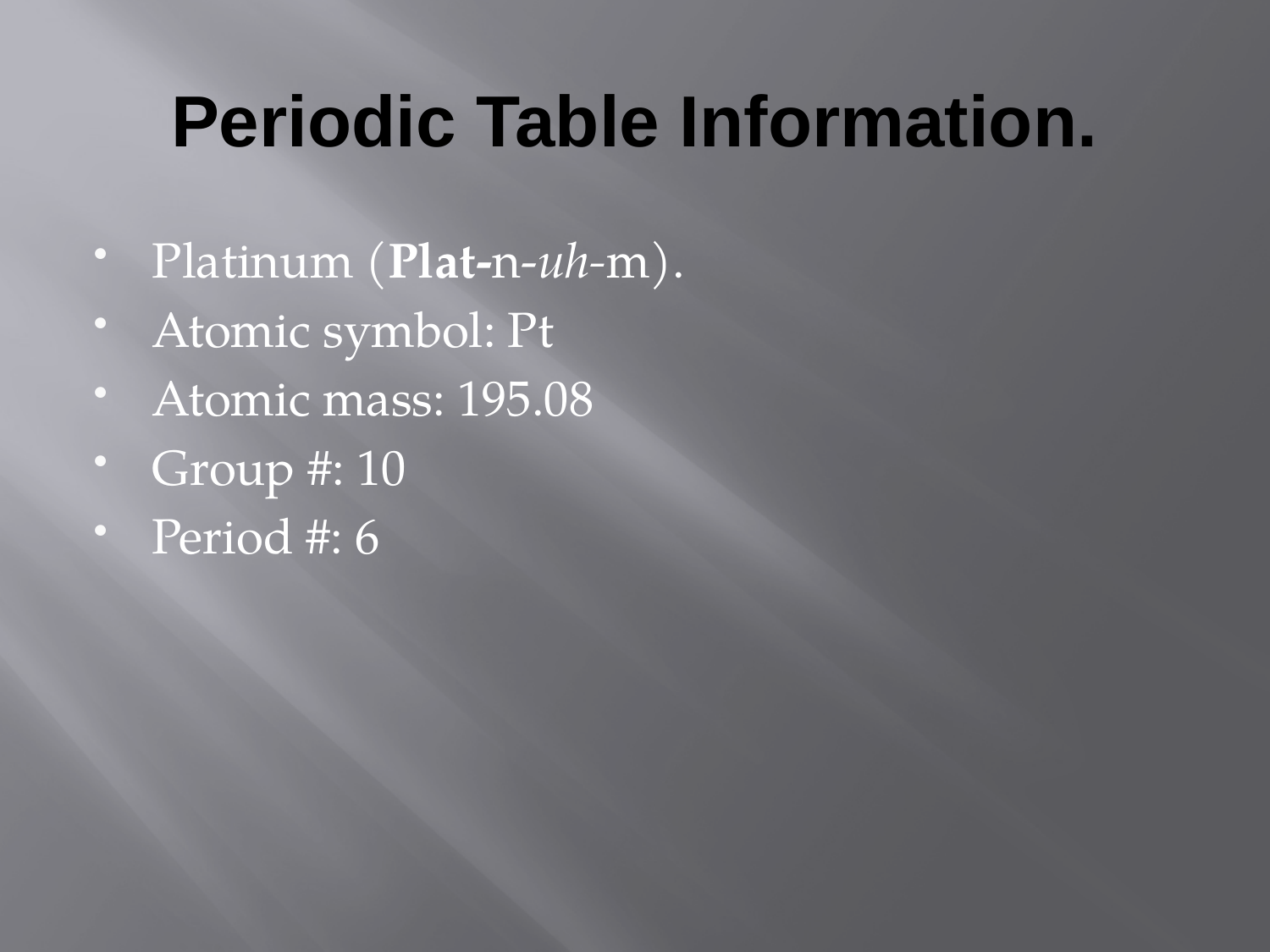

# Periodic Table Information.
Platinum (Plat-n-uh-m).
Atomic symbol: Pt
Atomic mass: 195.08
Group #: 10
Period #: 6